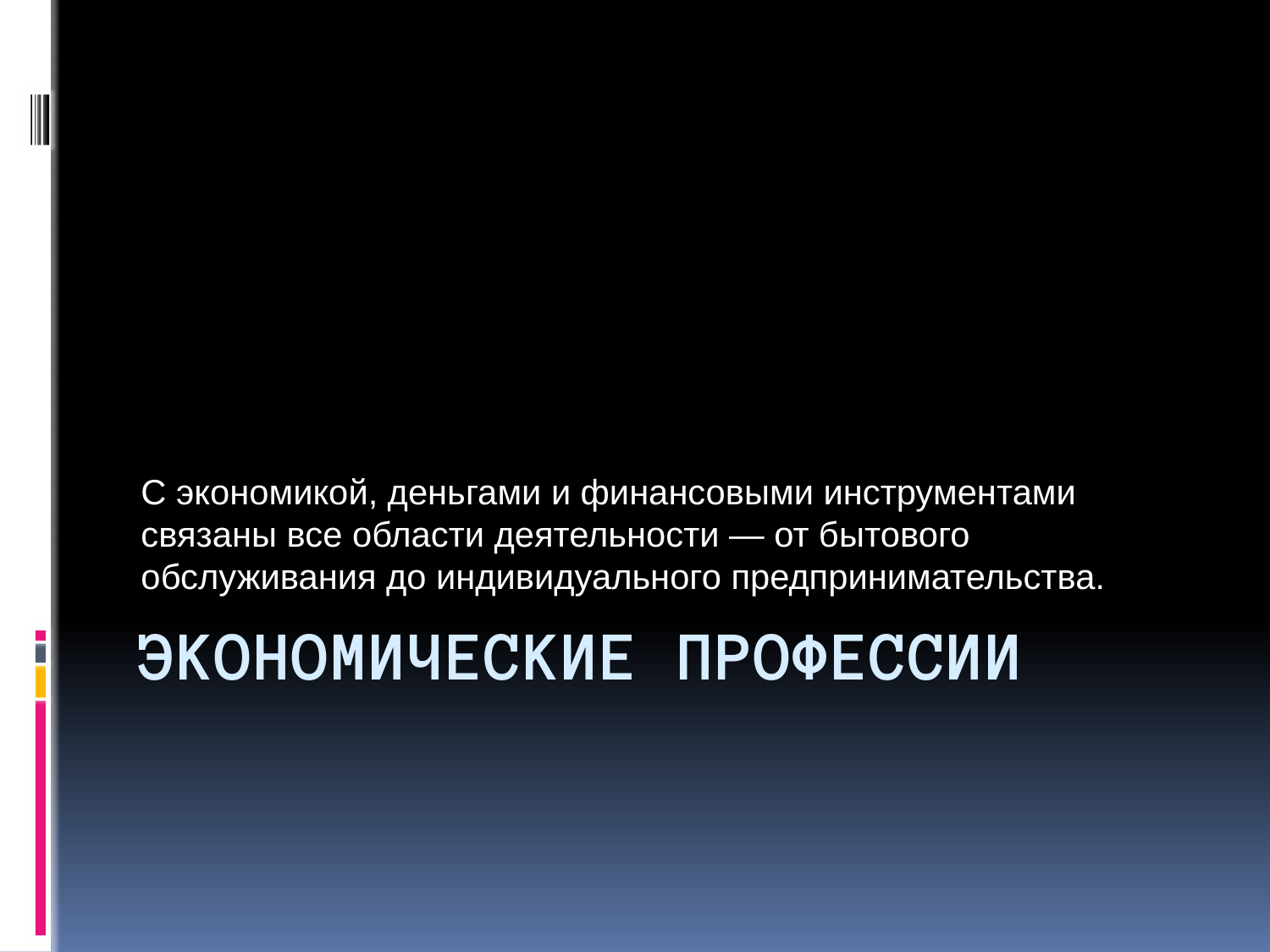

С экономикой, деньгами и финансовыми инструментами связаны все области деятельности — от бытового обслуживания до индивидуального предпринимательства.
# Экономические профессии